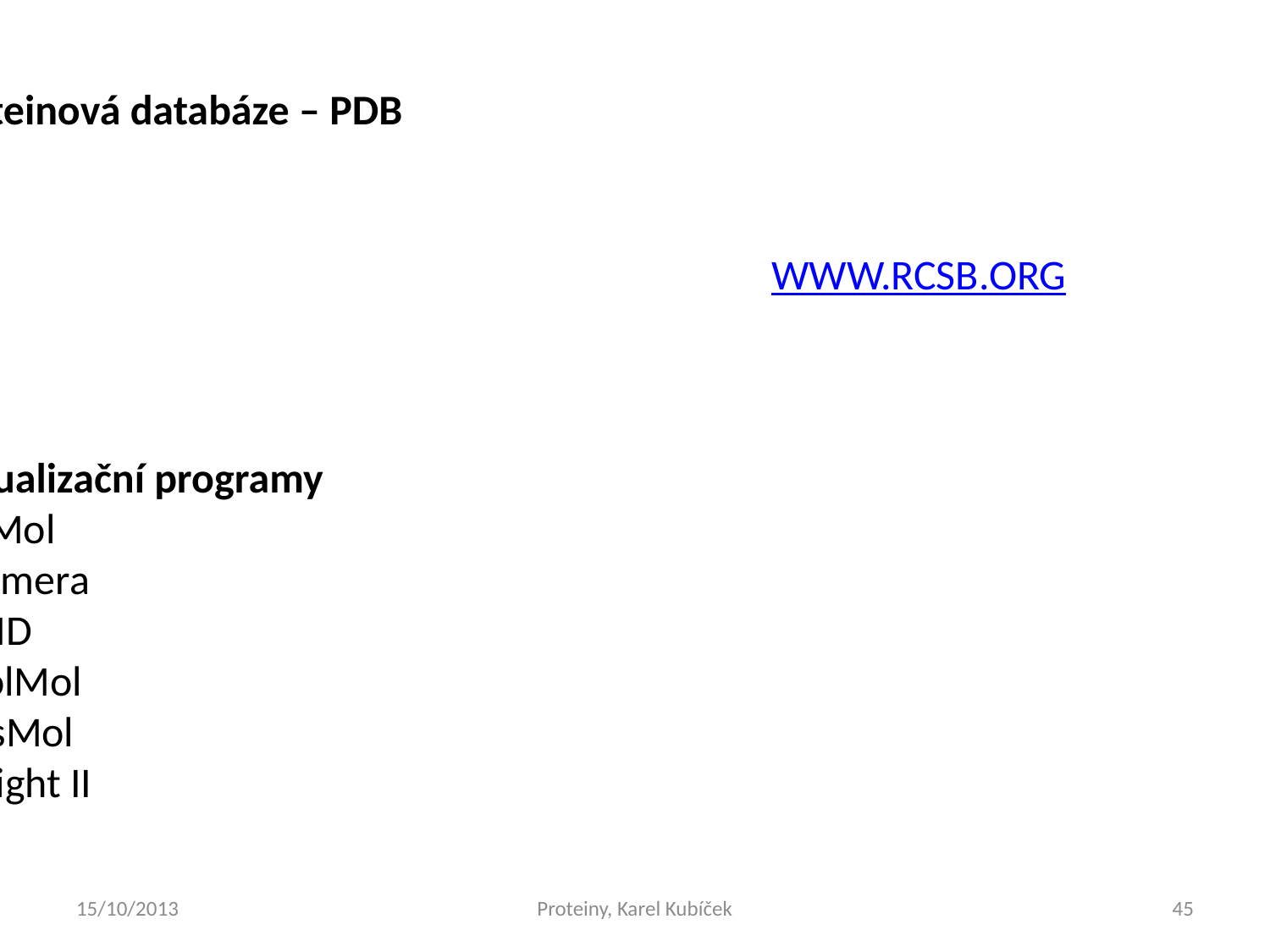

X] Proteinová databáze – PDB

							WWW.RCSB.ORG

XI] Vizualizační programy
PyMol
Chimera
VMD
MolMol
RasMol
Insight II

15/10/2013
Proteiny, Karel Kubíček
45